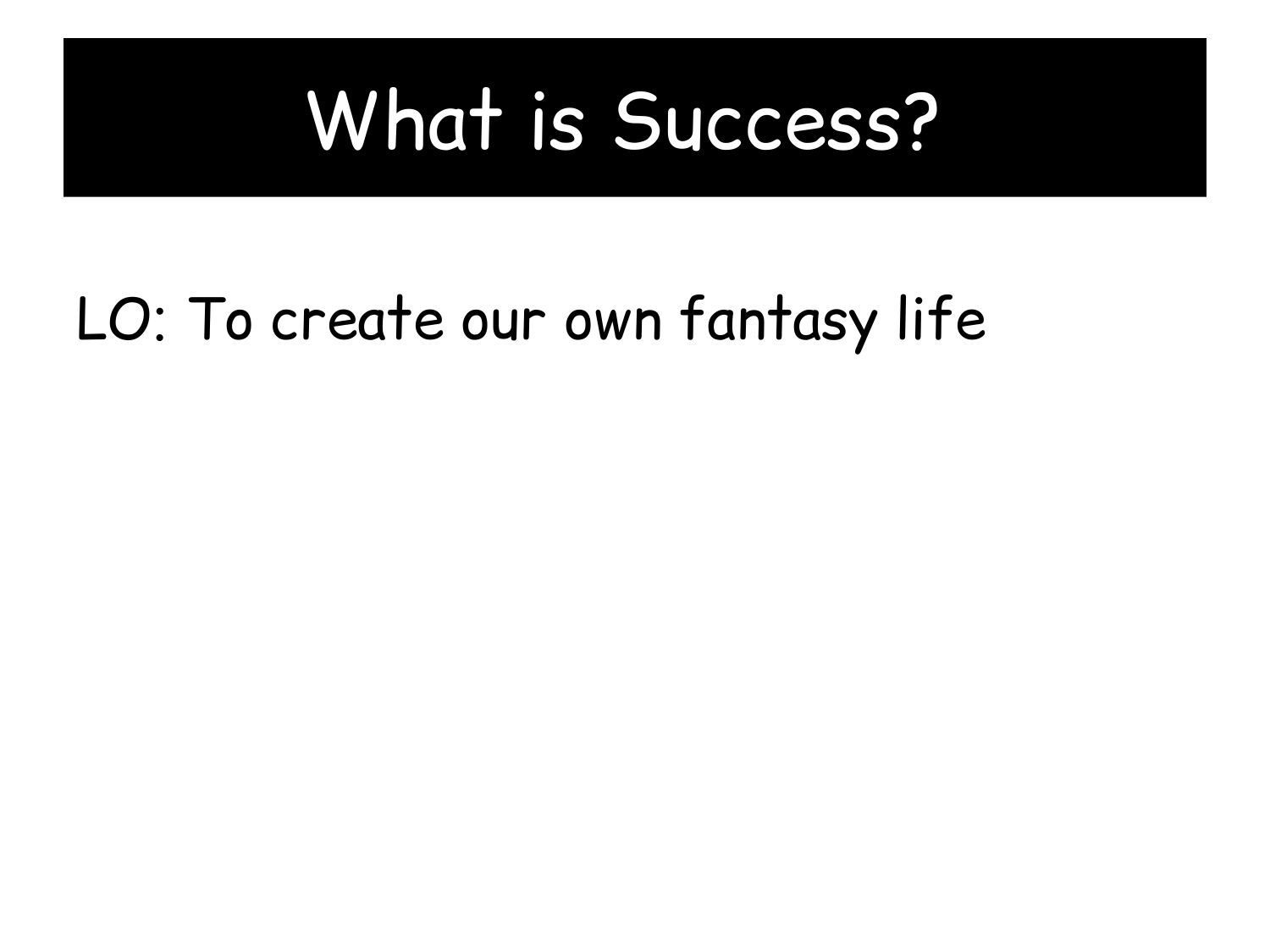

# What is Success?
LO: To create our own fantasy life